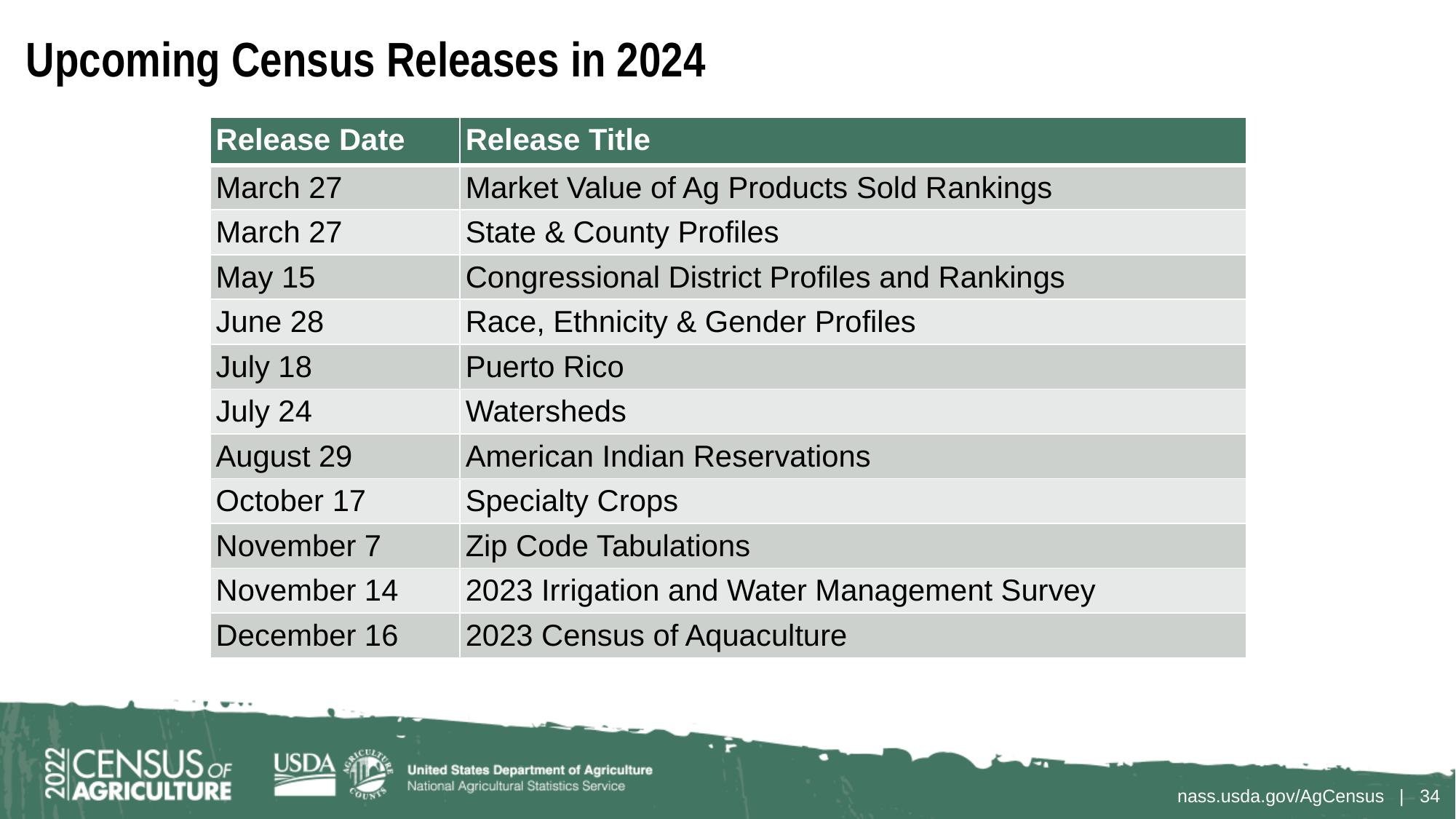

# Upcoming Census Releases in 2024
| Release Date | Release Title |
| --- | --- |
| March 27 | Market Value of Ag Products Sold Rankings |
| March 27 | State & County Profiles |
| May 15 | Congressional District Profiles and Rankings |
| June 28 | Race, Ethnicity & Gender Profiles |
| July 18 | Puerto Rico |
| July 24 | Watersheds |
| August 29 | American Indian Reservations |
| October 17 | Specialty Crops |
| November 7 | Zip Code Tabulations |
| November 14 | 2023 Irrigation and Water Management Survey |
| December 16 | 2023 Census of Aquaculture |